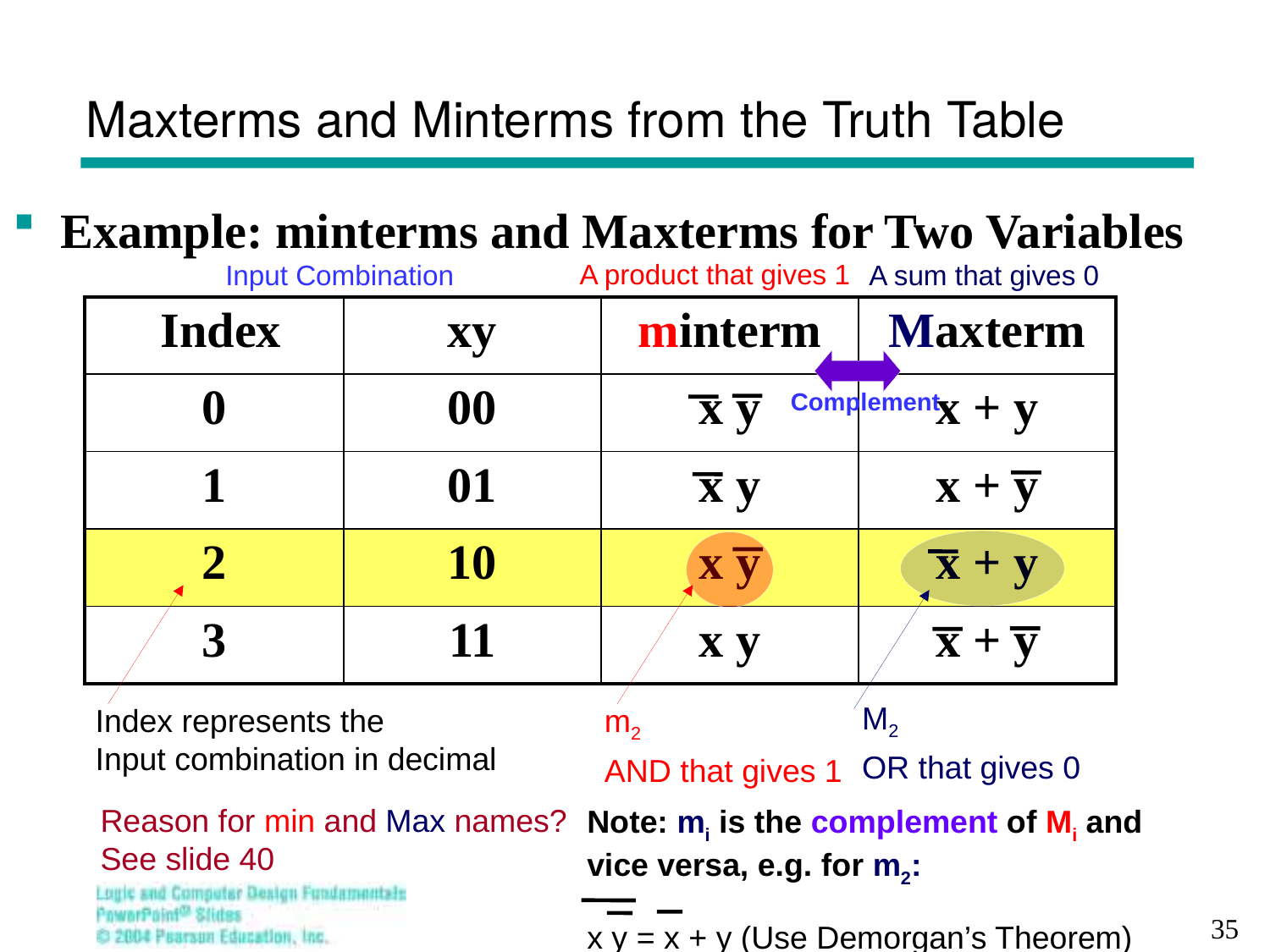

# Maxterms and Minterms from the Truth Table
Example: minterms and Maxterms for Two Variables

A product that gives 1
Input Combination
A sum that gives 0
| Index | xy | minterm | Maxterm |
| --- | --- | --- | --- |
| 0 | 00 | x y | x + y |
| 1 | 01 | x y | x + y |
| 2 | 10 | x y | x + y |
| 3 | 11 | x y | x + y |

Complement

M2
OR that gives 0
m2
AND that gives 1
Index represents the
Input combination in decimal
Reason for min and Max names?
See slide 40
Note: mi is the complement of Mi and
vice versa, e.g. for m2:

x y = x + y (Use Demorgan’s Theorem)

Chapter 1            35